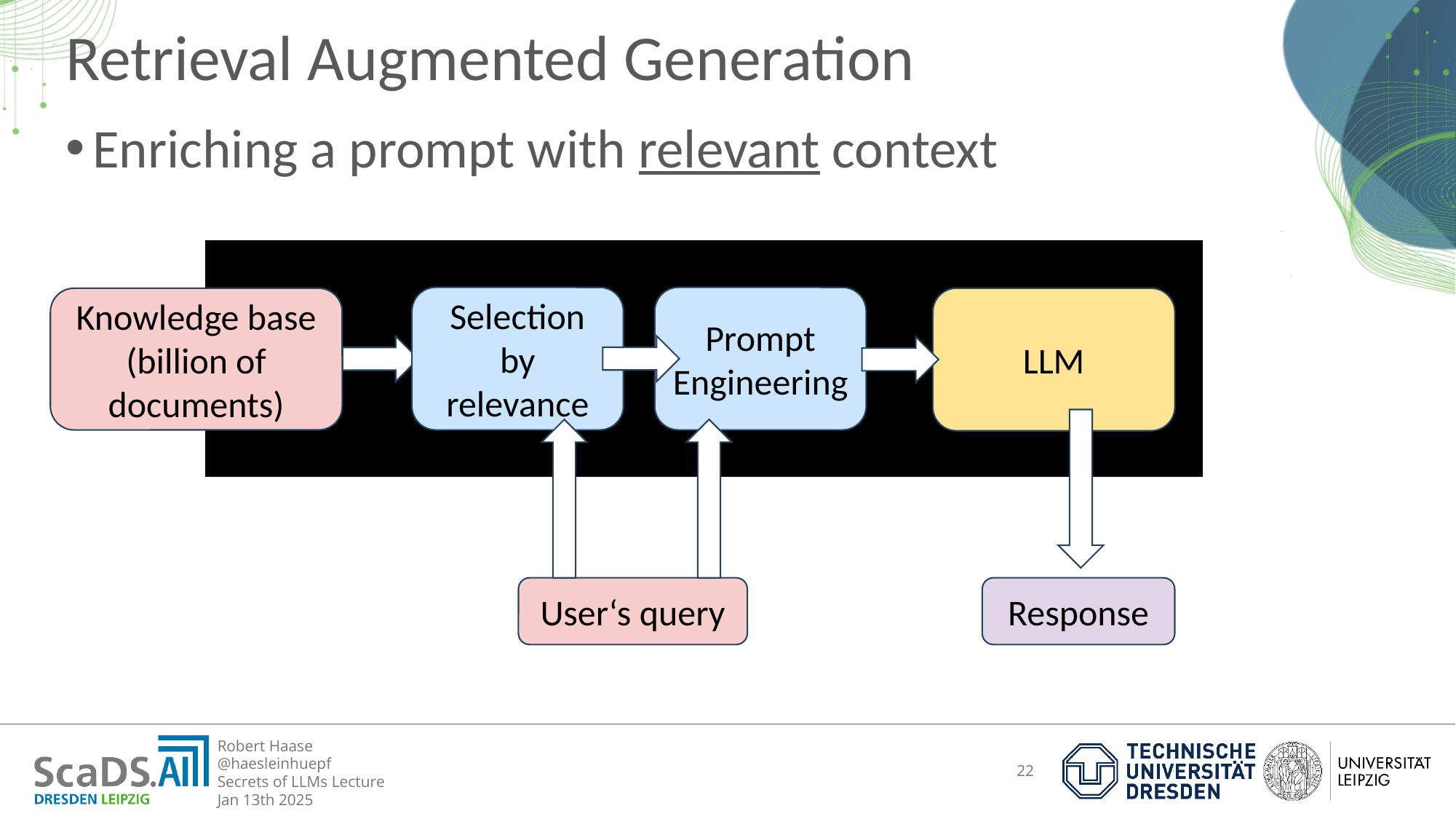

# Retrieval Augmented Generation
Enriching a prompt with relevant context

Selection by relevance
Prompt Engineering
Knowledge base (billion of documents)
LLM

User‘s query
Response